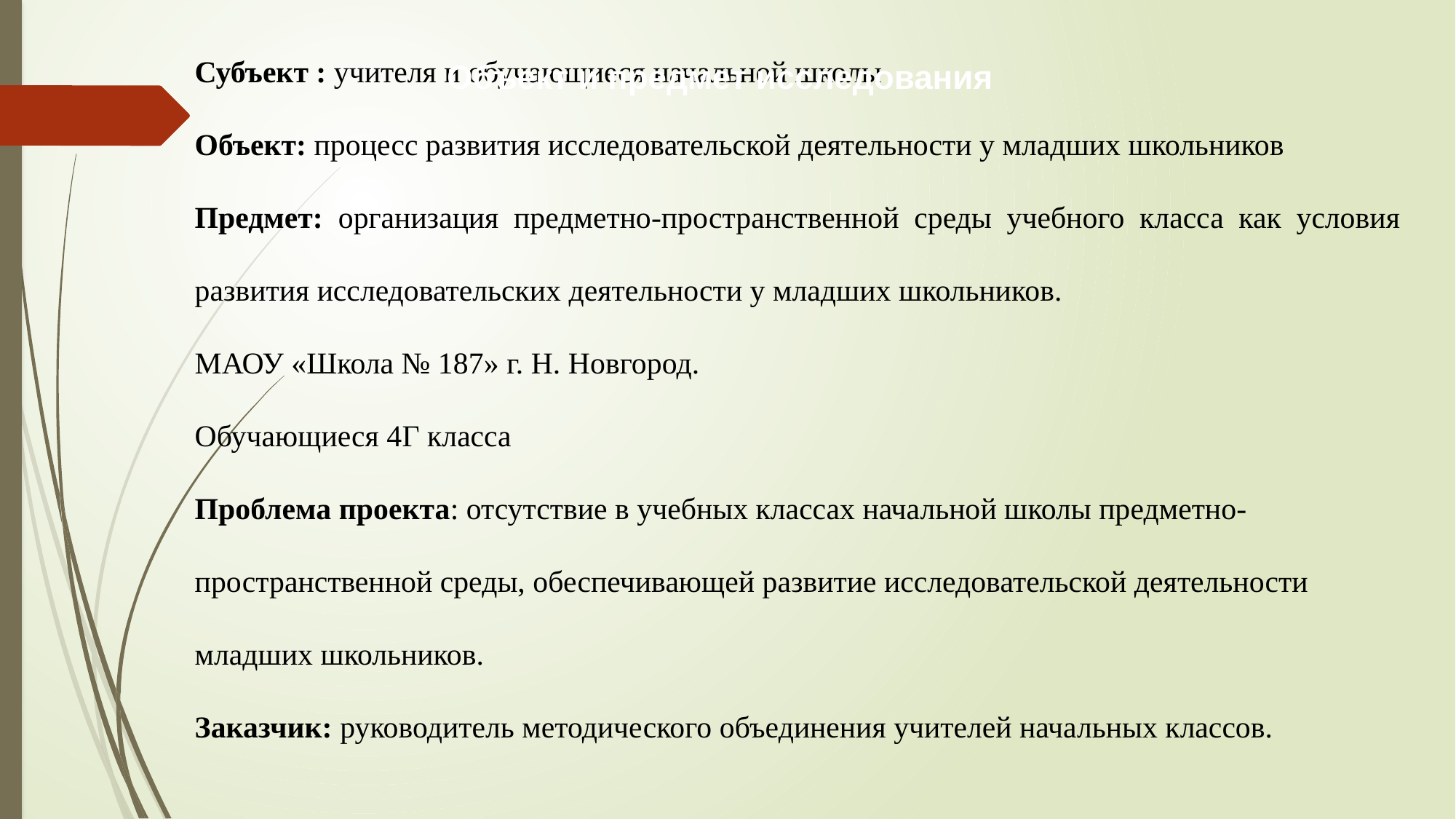

Субъект : учителя и обучающиеся начальной школы
Объект: процесс развития исследовательской деятельности у младших школьников
Предмет: организация предметно-пространственной среды учебного класса как условия развития исследовательских деятельности у младших школьников.
МАОУ «Школа № 187» г. Н. Новгород.
Обучающиеся 4Г класса
Проблема проекта: отсутствие в учебных классах начальной школы предметно-пространственной среды, обеспечивающей развитие исследовательской деятельности младших школьников.

Заказчик: руководитель методического объединения учителей начальных классов.

              Объект и предмет исследования